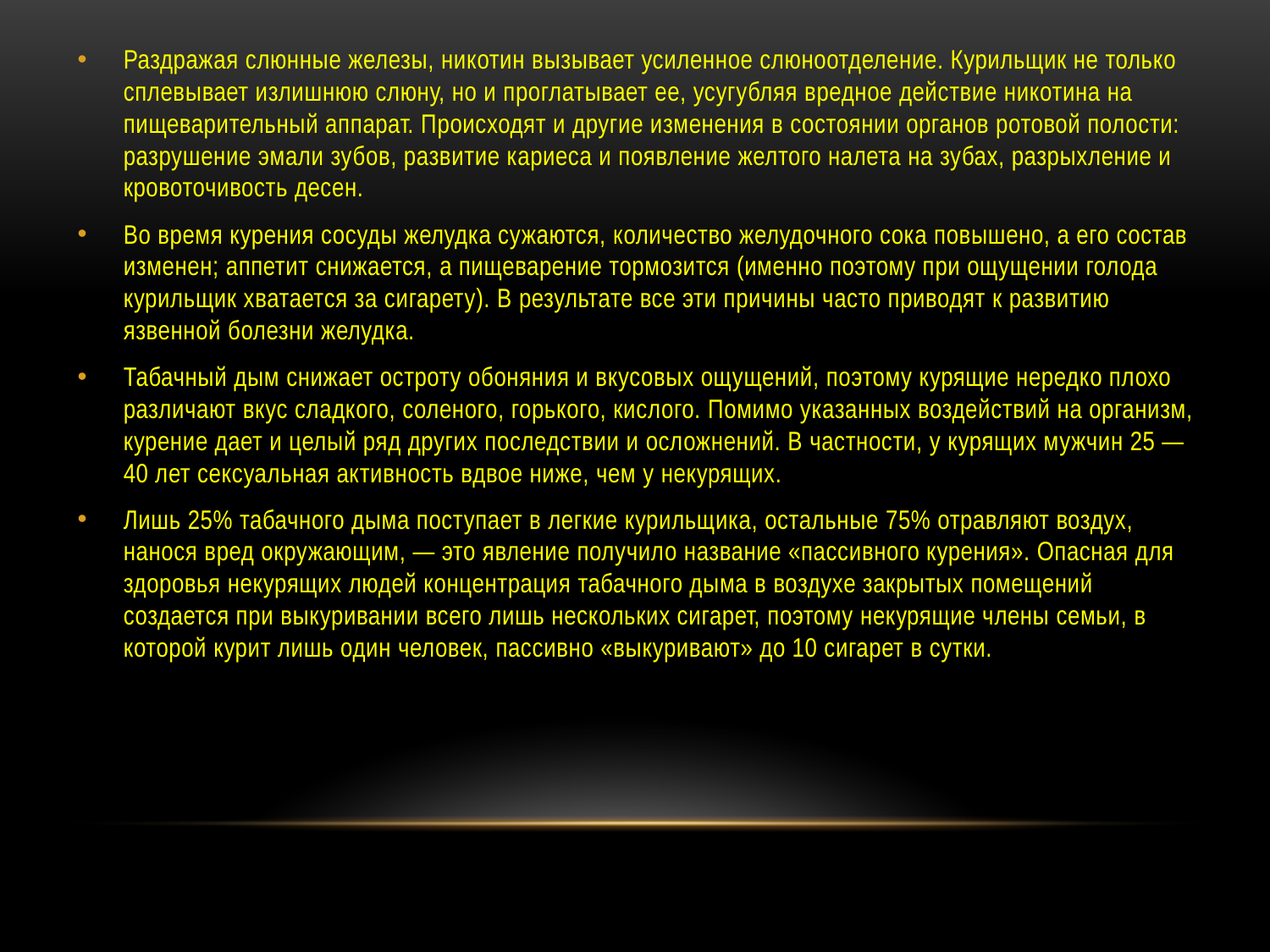

Раздражая слюнные железы, никотин вызывает усиленное слюноотделение. Курильщик не только сплевывает излишнюю слюну, но и проглатывает ее, усугубляя вредное действие никотина на пищеварительный аппарат. Происходят и другие изменения в состоянии органов ротовой полости: разрушение эмали зубов, развитие кариеса и появление желтого налета на зубах, разрыхление и кровоточивость десен.
Во время курения сосуды желудка сужаются, количество желудочного сока повышено, а его состав изменен; аппетит снижается, а пищеварение тормозится (именно поэтому при ощущении голода курильщик хватается за сигарету). В результате все эти причины часто приводят к развитию язвенной болезни желудка.
Табачный дым снижает остроту обоняния и вкусовых ощущений, поэтому курящие нередко плохо различают вкус сладкого, соленого, горького, кислого. Помимо указанных воздействий на организм, курение дает и целый ряд других последствии и осложнений. В частности, у курящих мужчин 25 — 40 лет сексуальная активность вдвое ниже, чем у некурящих.
Лишь 25% табачного дыма поступает в легкие курильщика, остальные 75% отравляют воздух, нанося вред окружающим, — это явление получило название «пассивного курения». Опасная для здоровья некурящих людей концентрация табачного дыма в воздухе закрытых помещений создается при выкуривании всего лишь нескольких сигарет, поэтому некурящие члены семьи, в которой курит лишь один человек, пассивно «выкуривают» до 10 сигарет в сутки.